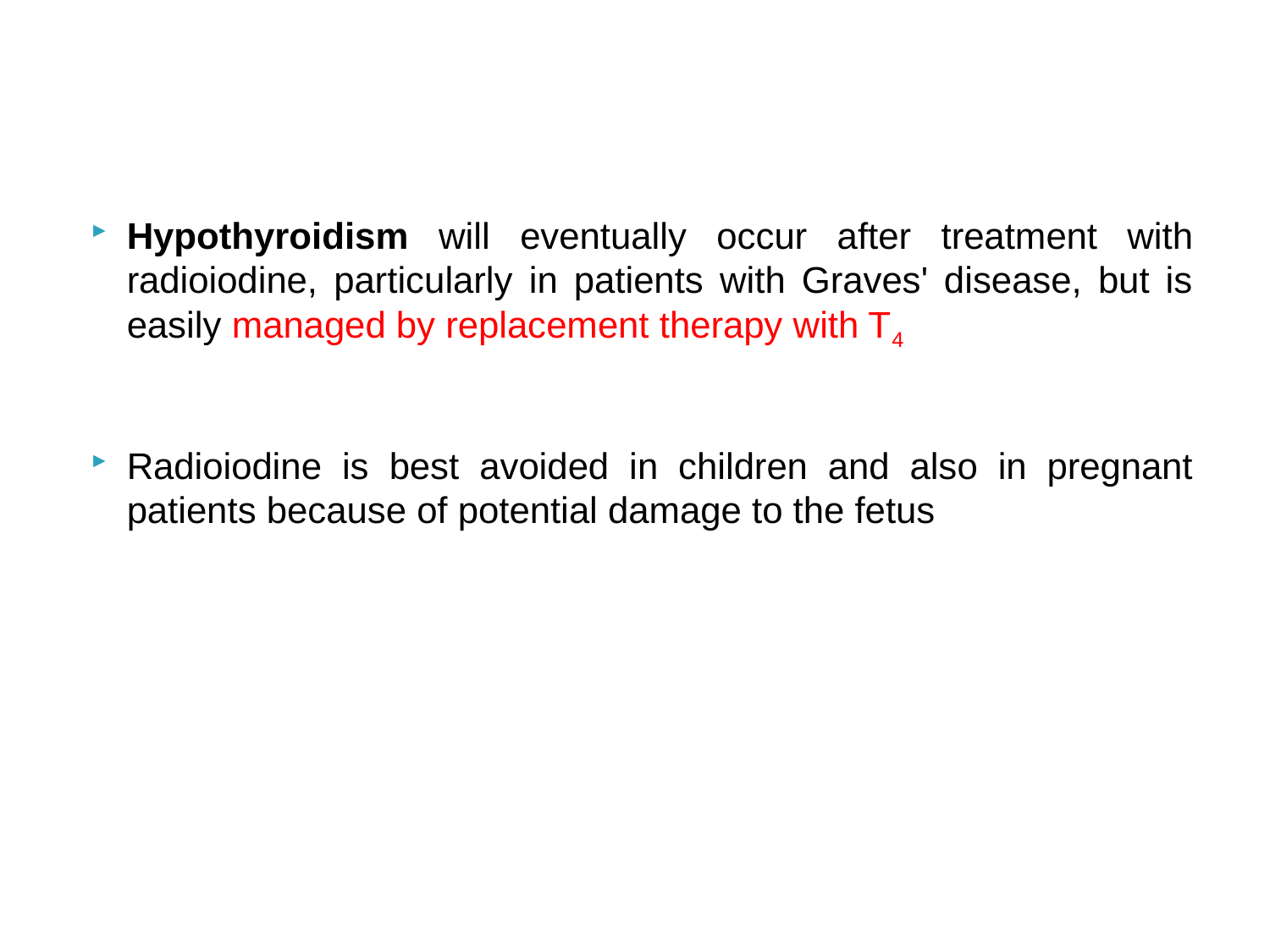

#
Hypothyroidism will eventually occur after treatment with radioiodine, particularly in patients with Graves' disease, but is easily managed by replacement therapy with T4

Radioiodine is best avoided in children and also in pregnant patients because of potential damage to the fetus